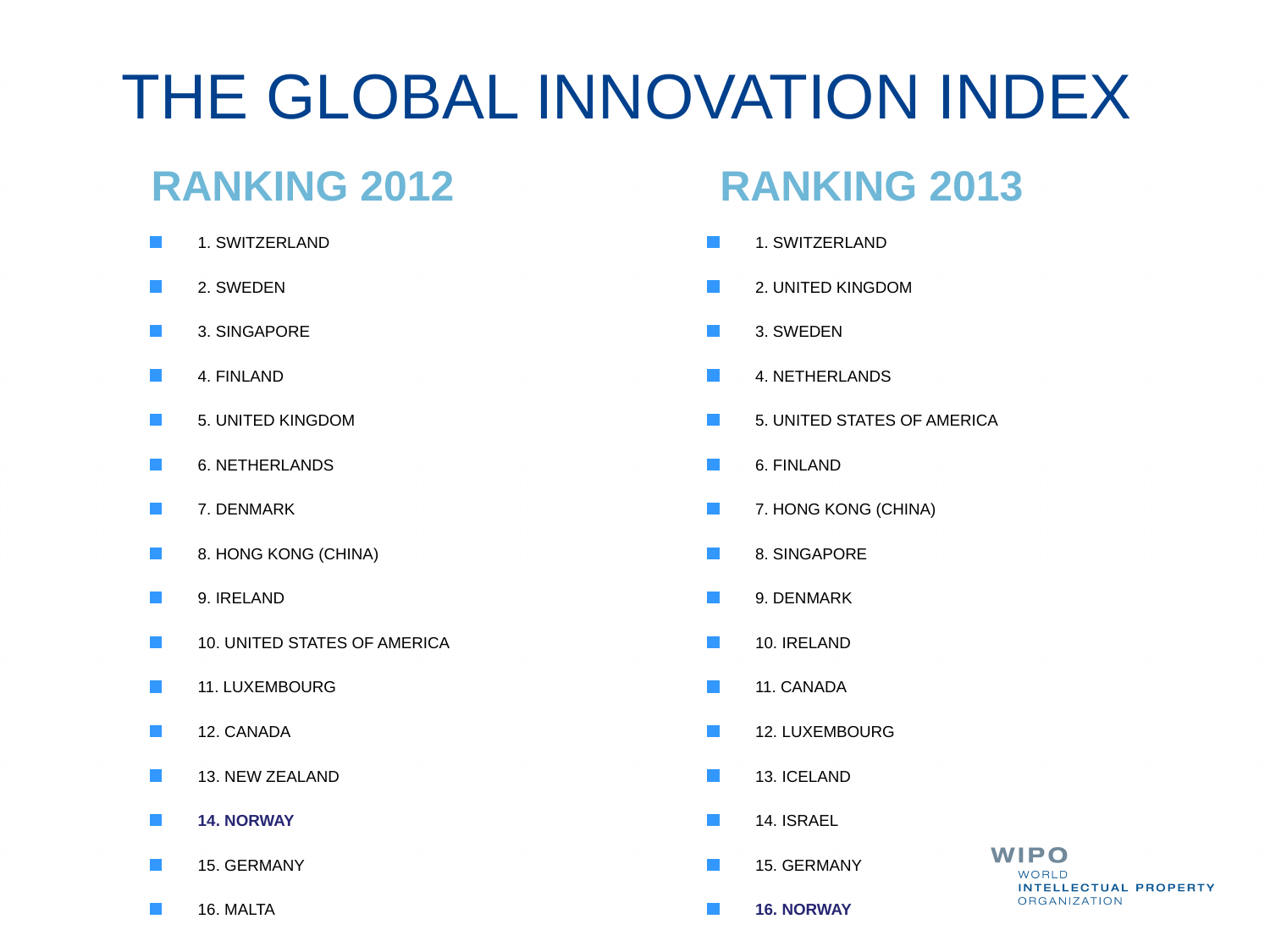

# THE GLOBAL INNOVATION INDEX
      RANKING 2012
    RANKING 2013
1. SWITZERLAND

2. SWEDEN

3. SINGAPORE

4. FINLAND

5. UNITED KINGDOM

6. NETHERLANDS

7. DENMARK

8. HONG KONG (CHINA)

9. IRELAND

10. UNITED STATES OF AMERICA

11. LUXEMBOURG

12. CANADA

13. NEW ZEALAND

14. NORWAY

15. GERMANY

16. MALTA

1. SWITZERLAND

2. UNITED KINGDOM

3. SWEDEN

4. NETHERLANDS

5. UNITED STATES OF AMERICA

6. FINLAND

7. HONG KONG (CHINA)

8. SINGAPORE

9. DENMARK

10. IRELAND

11. CANADA

12. LUXEMBOURG

13. ICELAND

14. ISRAEL

15. GERMANY

16. NORWAY